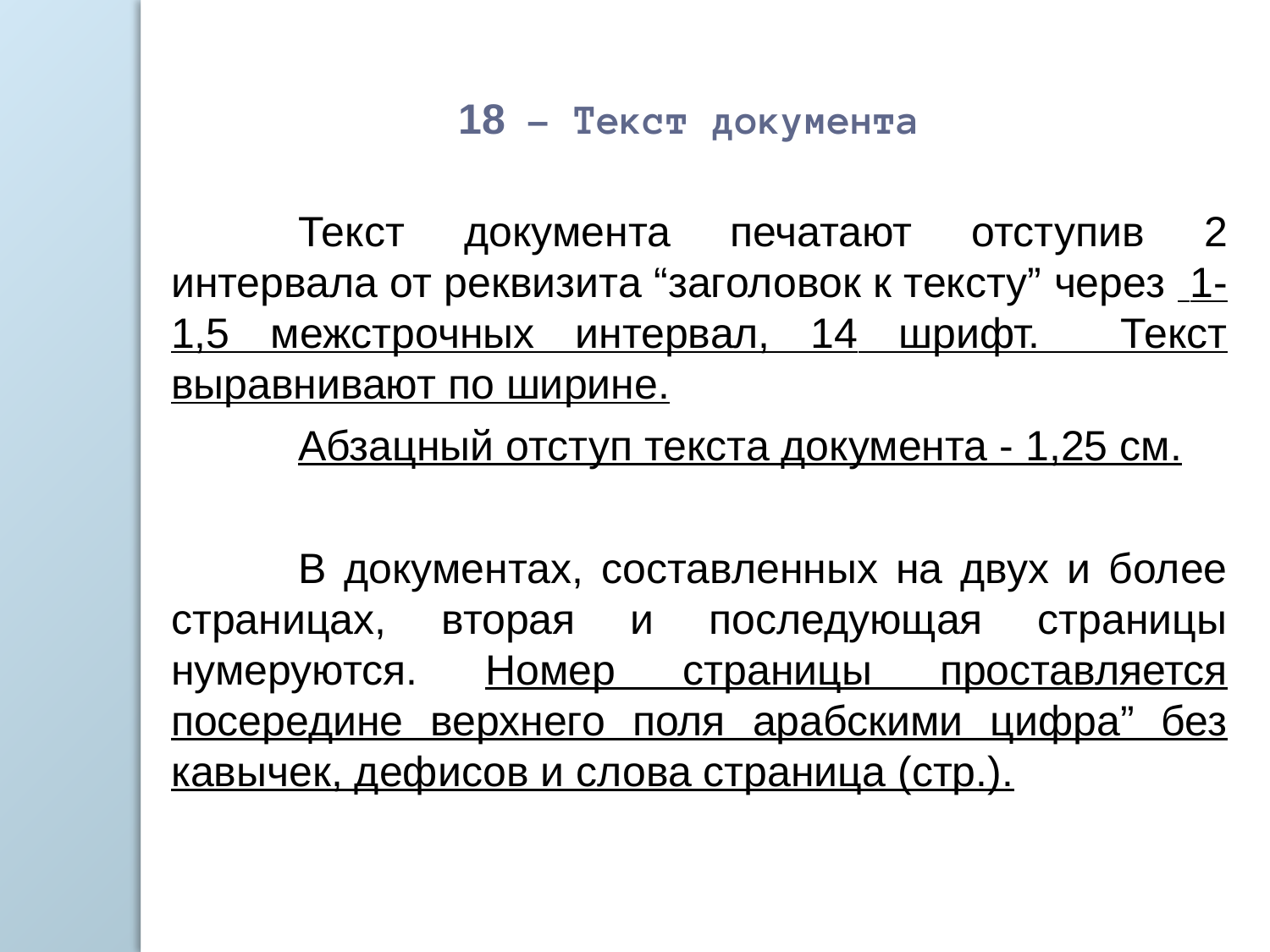

18 – Текст документа
	Текст документа печатают отступив 2 интервала от реквизита “заголовок к тексту” через  1-1,5 межстрочных интервал, 14 шрифт.  Текст выравнивают по ширине.
	Абзацный отступ текста документа - 1,25 см.

	В документах, составленных на двух и более страницах, вторая и последующая страницы нумеруются. Номер страницы проставляется посередине верхнего поля арабскими цифра” без кавычек, дефисов и слова страница (стр.).